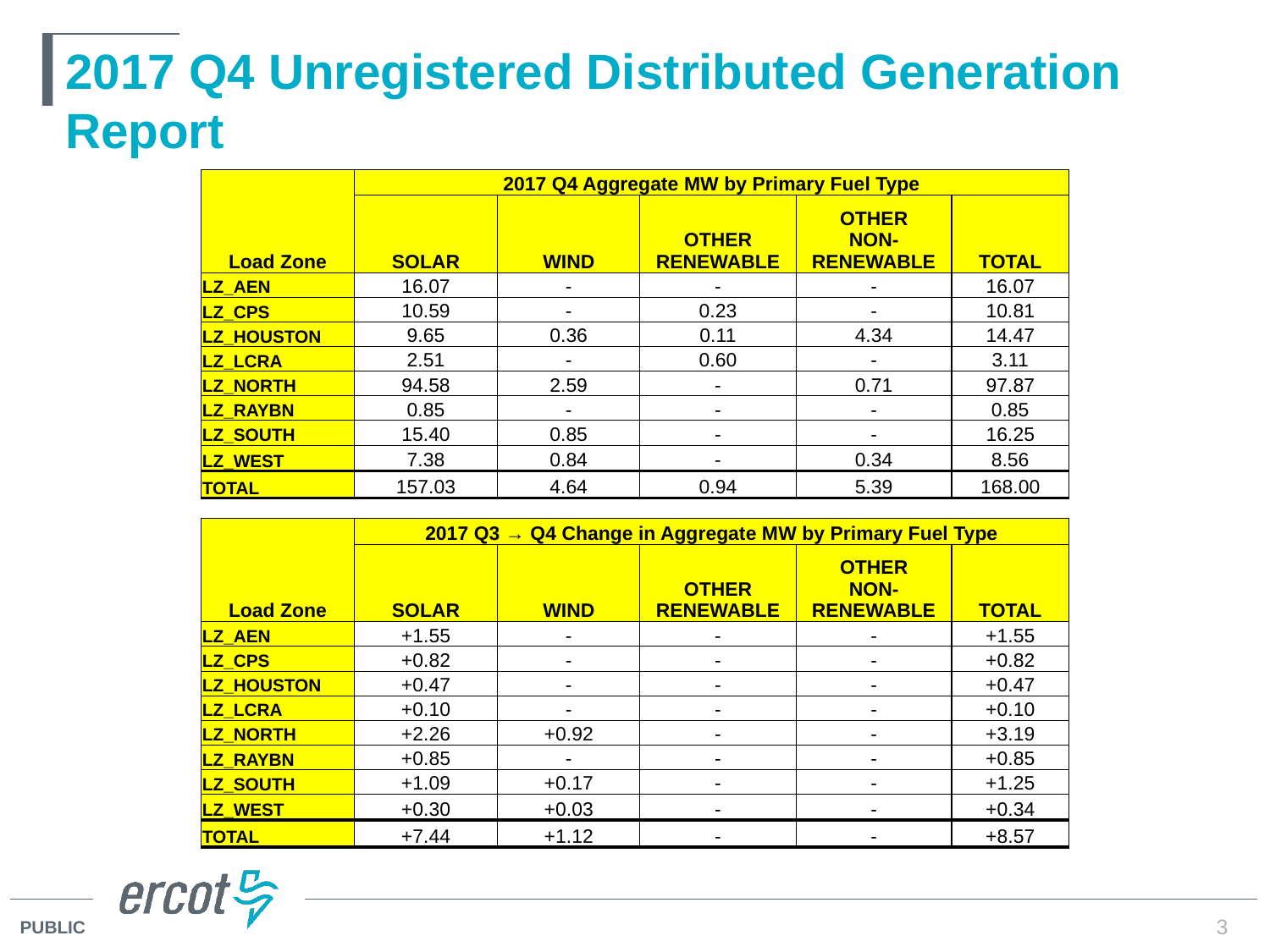

# 2017 Q4 Unregistered Distributed Generation Report
| Load Zone | 2017 Q4 Aggregate MW by Primary Fuel Type |  |  |  |  |
| --- | --- | --- | --- | --- | --- |
|  | SOLAR | WIND | OTHER RENEWABLE | OTHER NON-RENEWABLE | TOTAL |
| LZ\_AEN | 16.07 | - | - | - | 16.07 |
| LZ\_CPS | 10.59 | - | 0.23 | - | 10.81 |
| LZ\_HOUSTON | 9.65 | 0.36 | 0.11 | 4.34 | 14.47 |
| LZ\_LCRA | 2.51 | - | 0.60 | - | 3.11 |
| LZ\_NORTH | 94.58 | 2.59 | - | 0.71 | 97.87 |
| LZ\_RAYBN | 0.85 | - | - | - | 0.85 |
| LZ\_SOUTH | 15.40 | 0.85 | - | - | 16.25 |
| LZ\_WEST | 7.38 | 0.84 | - | 0.34 | 8.56 |
| TOTAL | 157.03 | 4.64 | 0.94 | 5.39 | 168.00 |
| Load Zone | 2017 Q3 → Q4 Change in Aggregate MW by Primary Fuel Type |  |  |  |  |
| --- | --- | --- | --- | --- | --- |
|  | SOLAR | WIND | OTHER RENEWABLE | OTHER NON-RENEWABLE | TOTAL |
| LZ\_AEN | +1.55 | - | - | - | +1.55 |
| LZ\_CPS | +0.82 | - | - | - | +0.82 |
| LZ\_HOUSTON | +0.47 | - | - | - | +0.47 |
| LZ\_LCRA | +0.10 | - | - | - | +0.10 |
| LZ\_NORTH | +2.26 | +0.92 | - | - | +3.19 |
| LZ\_RAYBN | +0.85 | - | - | - | +0.85 |
| LZ\_SOUTH | +1.09 | +0.17 | - | - | +1.25 |
| LZ\_WEST | +0.30 | +0.03 | - | - | +0.34 |
| TOTAL | +7.44 | +1.12 | - | - | +8.57 |
3